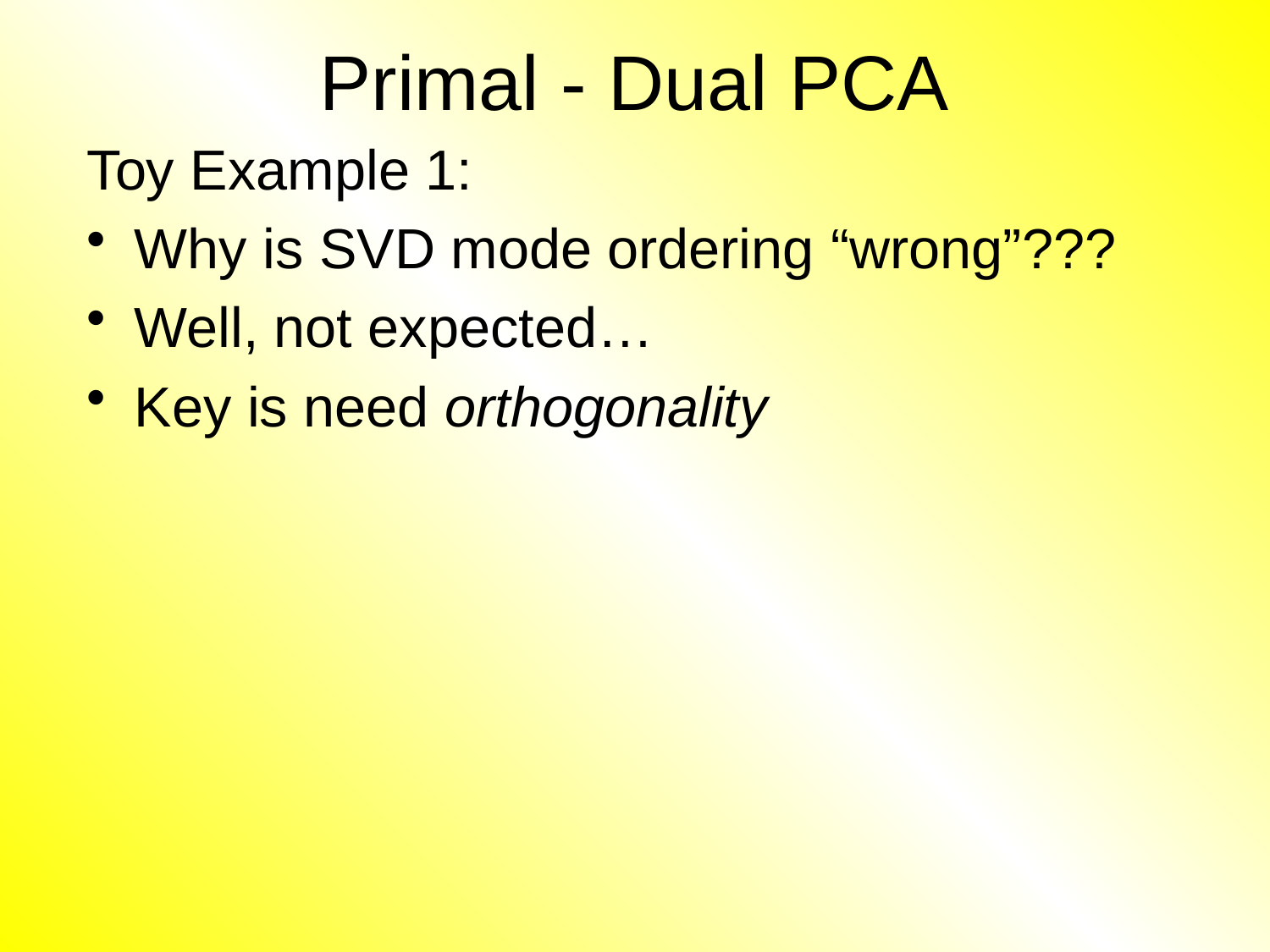

Primal - Dual PCA
Toy Example 1:
Why is SVD mode ordering “wrong”???
Well, not expected…
Key is need orthogonality